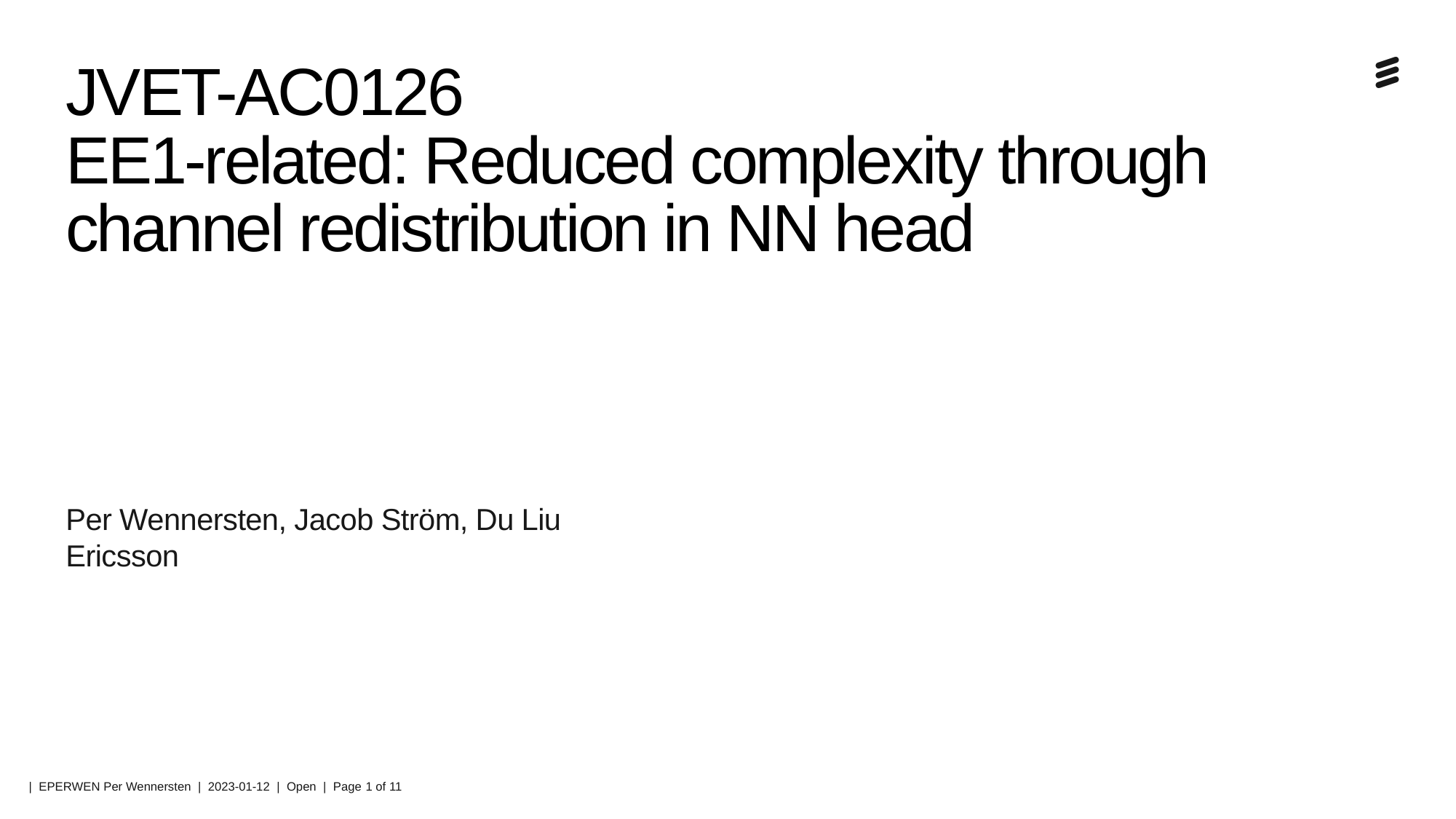

# JVET-AC0126 EE1-related: Reduced complexity through channel redistribution in NN head
Per Wennersten, Jacob Ström, Du Liu
Ericsson